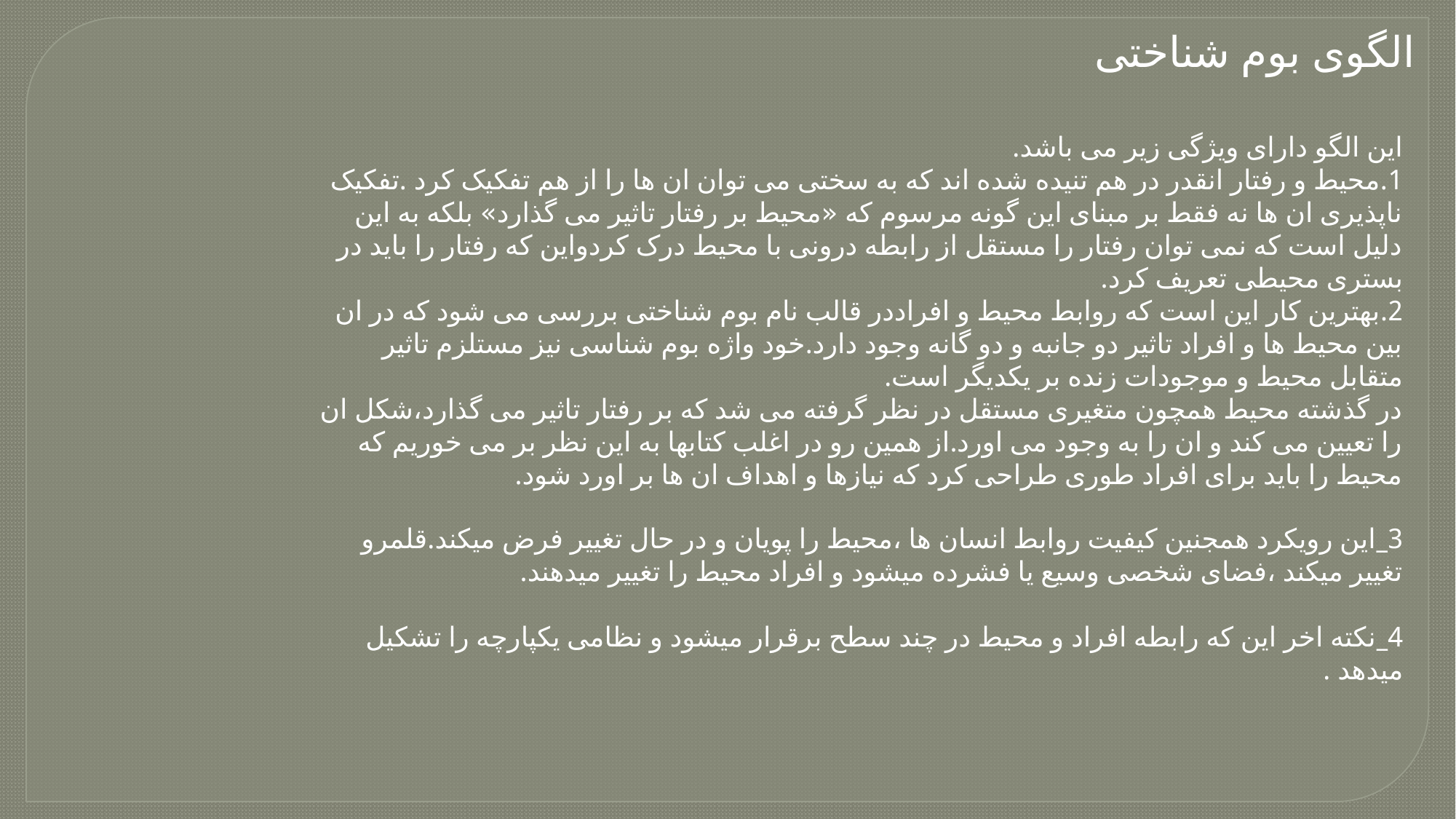

الگوی بوم شناختی
این الگو دارای ویژگی زیر می باشد.
1.محیط و رفتار انقدر در هم تنیده شده اند که به سختی می توان ان ها را از هم تفکیک کرد .تفکیک ناپذیری ان ها نه فقط بر مبنای این گونه مرسوم که «محیط بر رفتار تاثیر می گذارد» بلکه به این دلیل است که نمی توان رفتار را مستقل از رابطه درونی با محیط درک کردواین که رفتار را باید در بستری محیطی تعریف کرد.
2.بهترین کار این است که روابط محیط و افراددر قالب نام بوم شناختی بررسی می شود که در ان بین محیط ها و افراد تاثیر دو جانبه و دو گانه وجود دارد.خود واژه بوم شناسی نیز مستلزم تاثیر متقابل محیط و موجودات زنده بر یکدیگر است.
در گذشته محیط همچون متغیری مستقل در نظر گرفته می شد که بر رفتار تاثیر می گذارد،شکل ان را تعیین می کند و ان را به وجود می اورد.از همین رو در اغلب کتابها به این نظر بر می خوریم که محیط را باید برای افراد طوری طراحی کرد که نیازها و اهداف ان ها بر اورد شود.

3_این رویکرد همجنین کیفیت روابط انسان ها ،محیط را پویان و در حال تغییر فرض میکند.قلمرو تغییر میکند ،فضای شخصی وسیع یا فشرده میشود و افراد محیط را تغییر میدهند.

4_نکته اخر این که رابطه افراد و محیط در چند سطح برقرار میشود و نظامی یکپارچه را تشکیل میدهد .